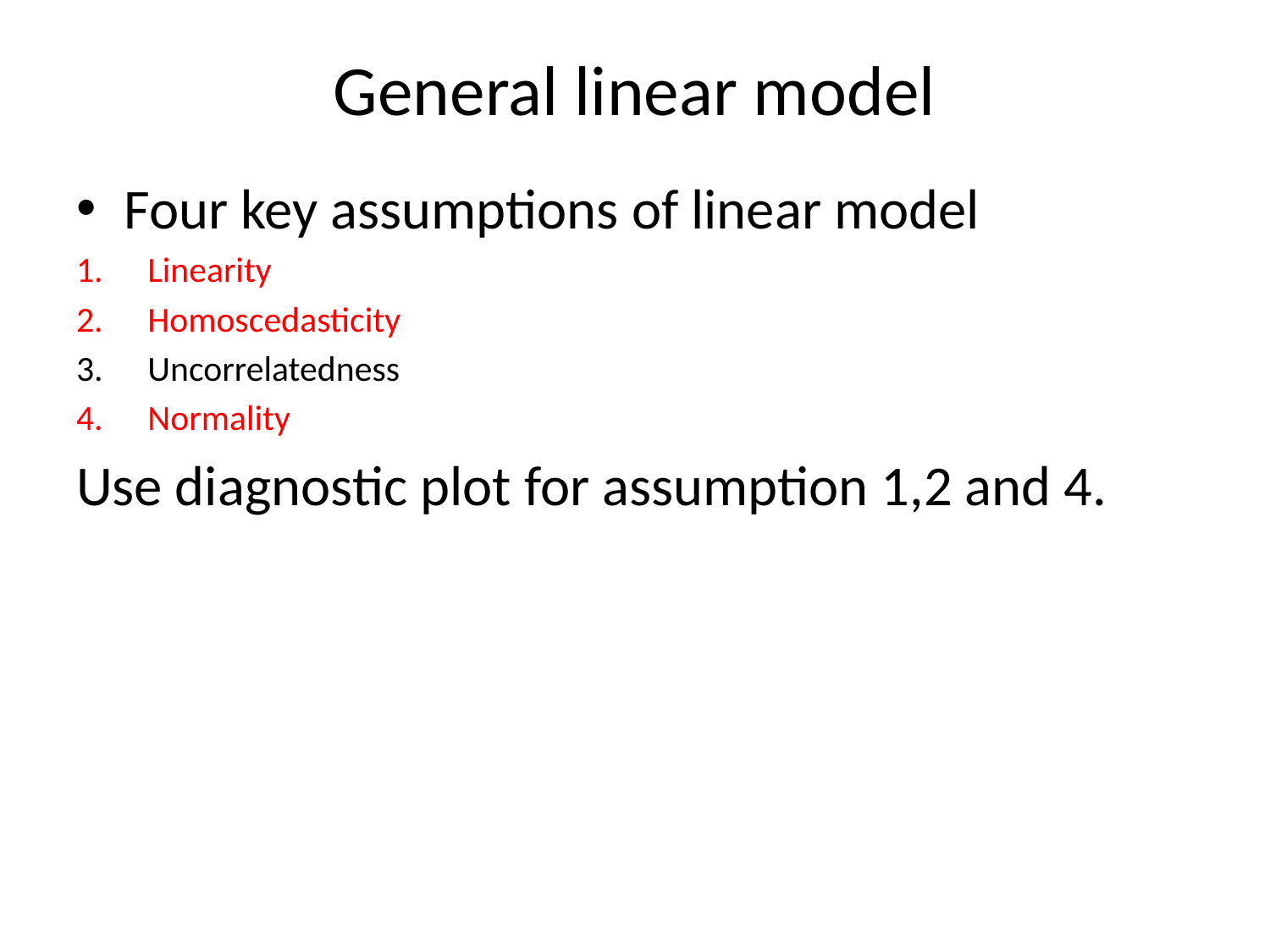

# General linear model
Four key assumptions of linear model
Linearity
Homoscedasticity
Uncorrelatedness
Normality
Use diagnostic plot for assumption 1,2 and 4.